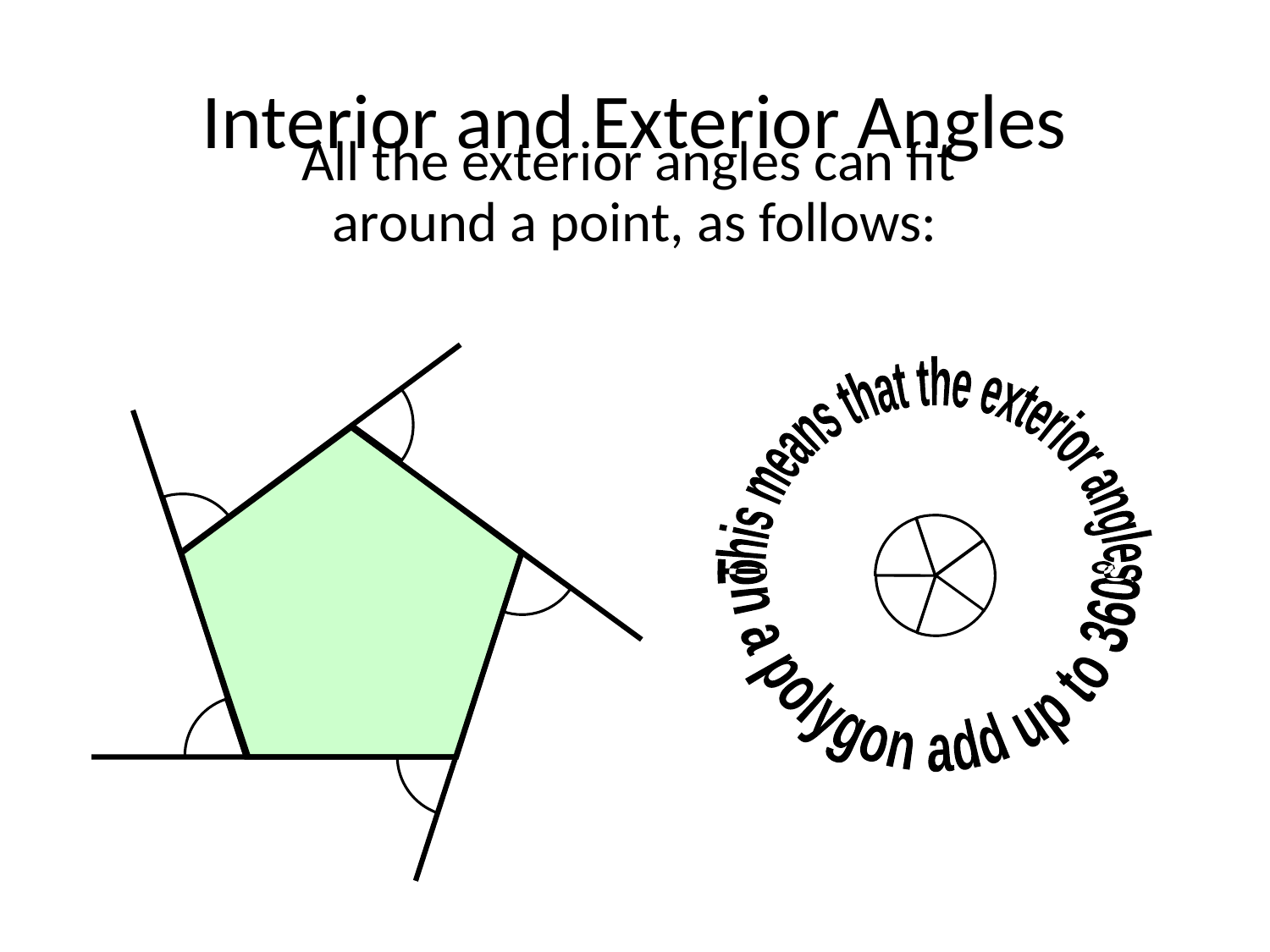

# Interior and Exterior Angles
All the exterior angles can fit
around a point, as follows:

This means that the exterior angles

on a polygon add up to 360°